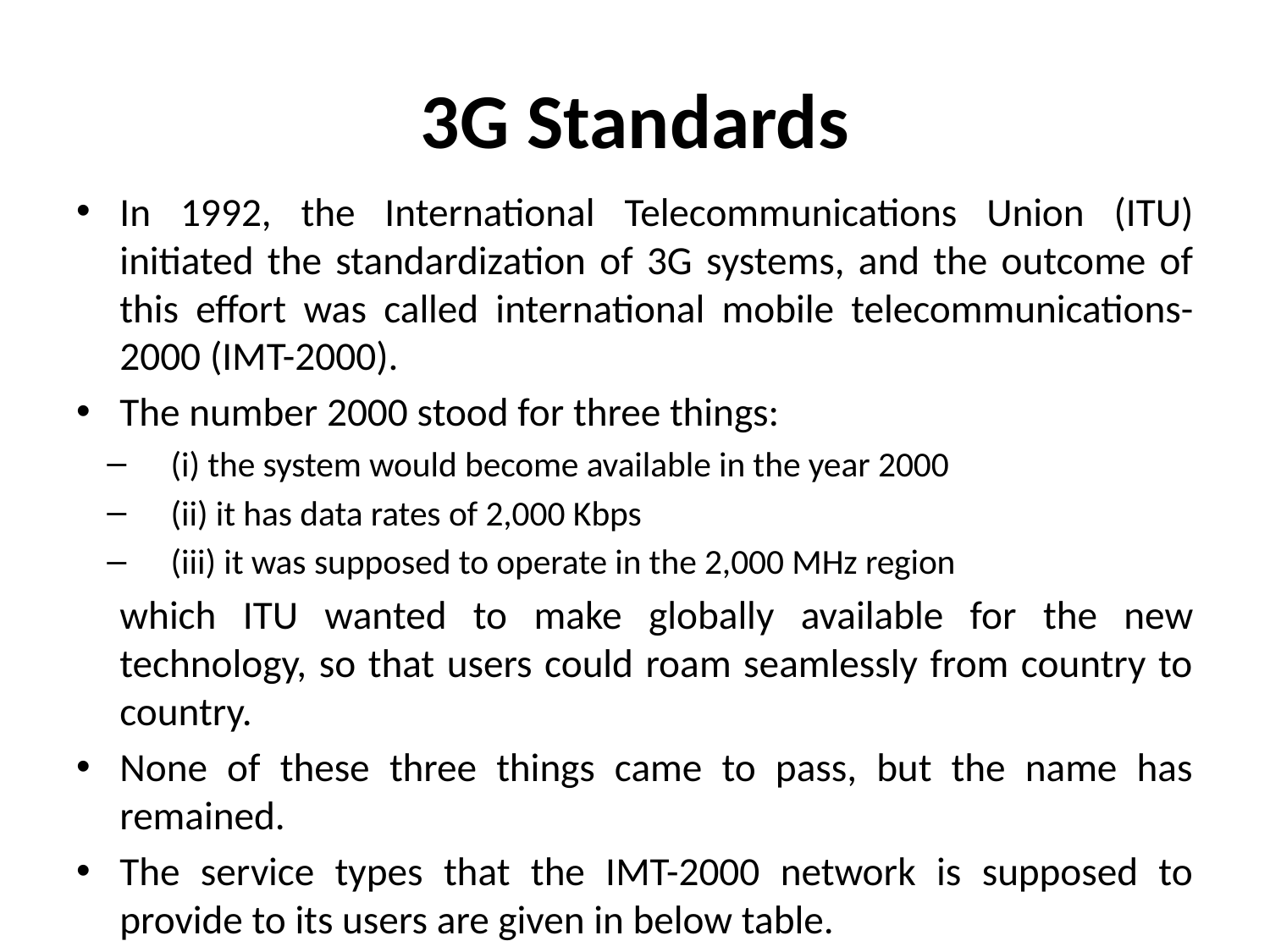

# 3G Standards
In 1992, the International Telecommunications Union (ITU) initiated the standardization of 3G systems, and the outcome of this effort was called international mobile telecommunications-2000 (IMT-2000).
The number 2000 stood for three things:
(i) the system would become available in the year 2000
(ii) it has data rates of 2,000 Kbps
(iii) it was supposed to operate in the 2,000 MHz region
	which ITU wanted to make globally available for the new technology, so that users could roam seamlessly from country to country.
None of these three things came to pass, but the name has remained.
The service types that the IMT-2000 network is supposed to provide to its users are given in below table.